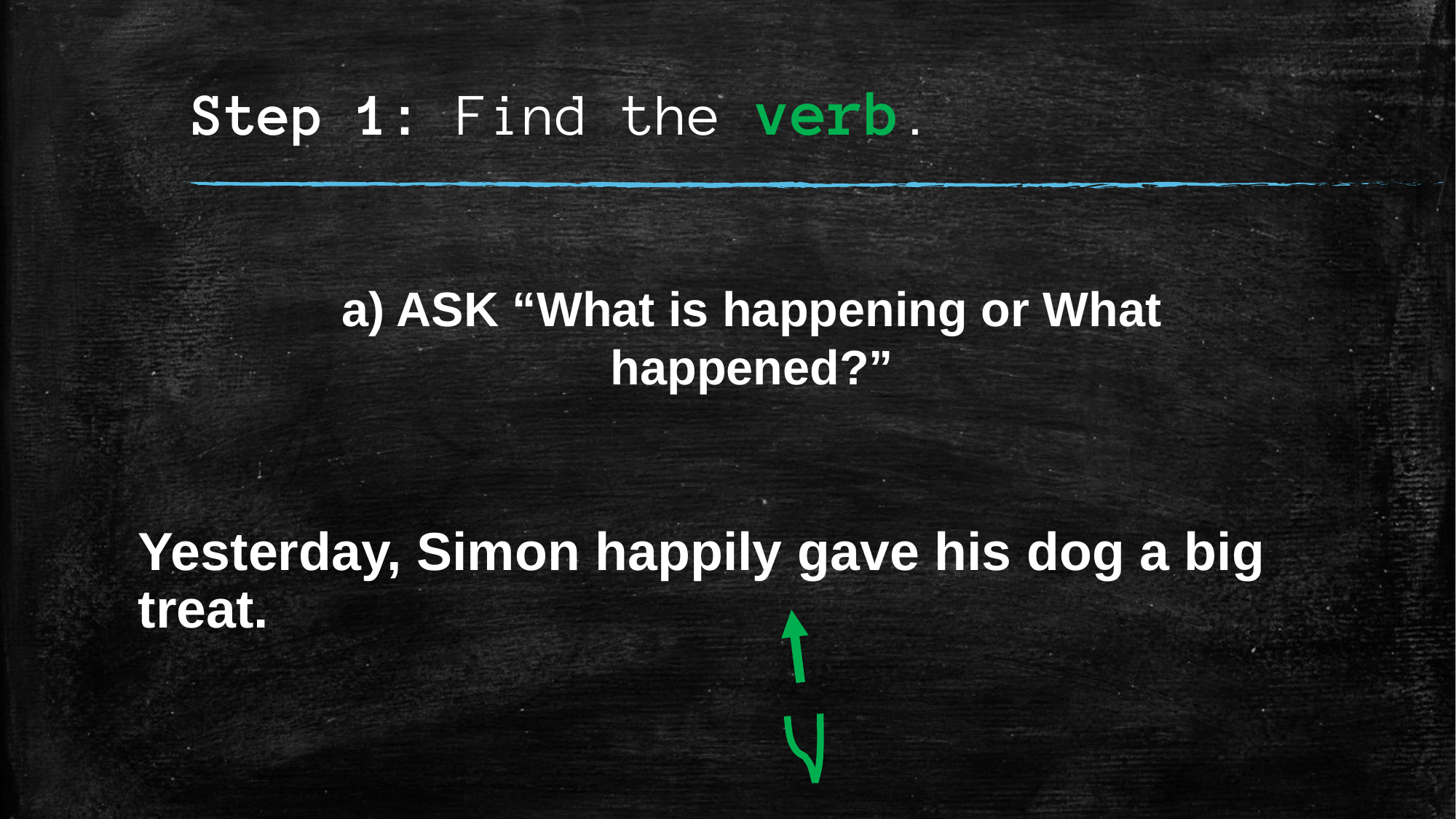

# Step 1: Find the verb.
a) ASK “What is happening or What happened?”
Yesterday, Simon happily gave his dog a big treat.